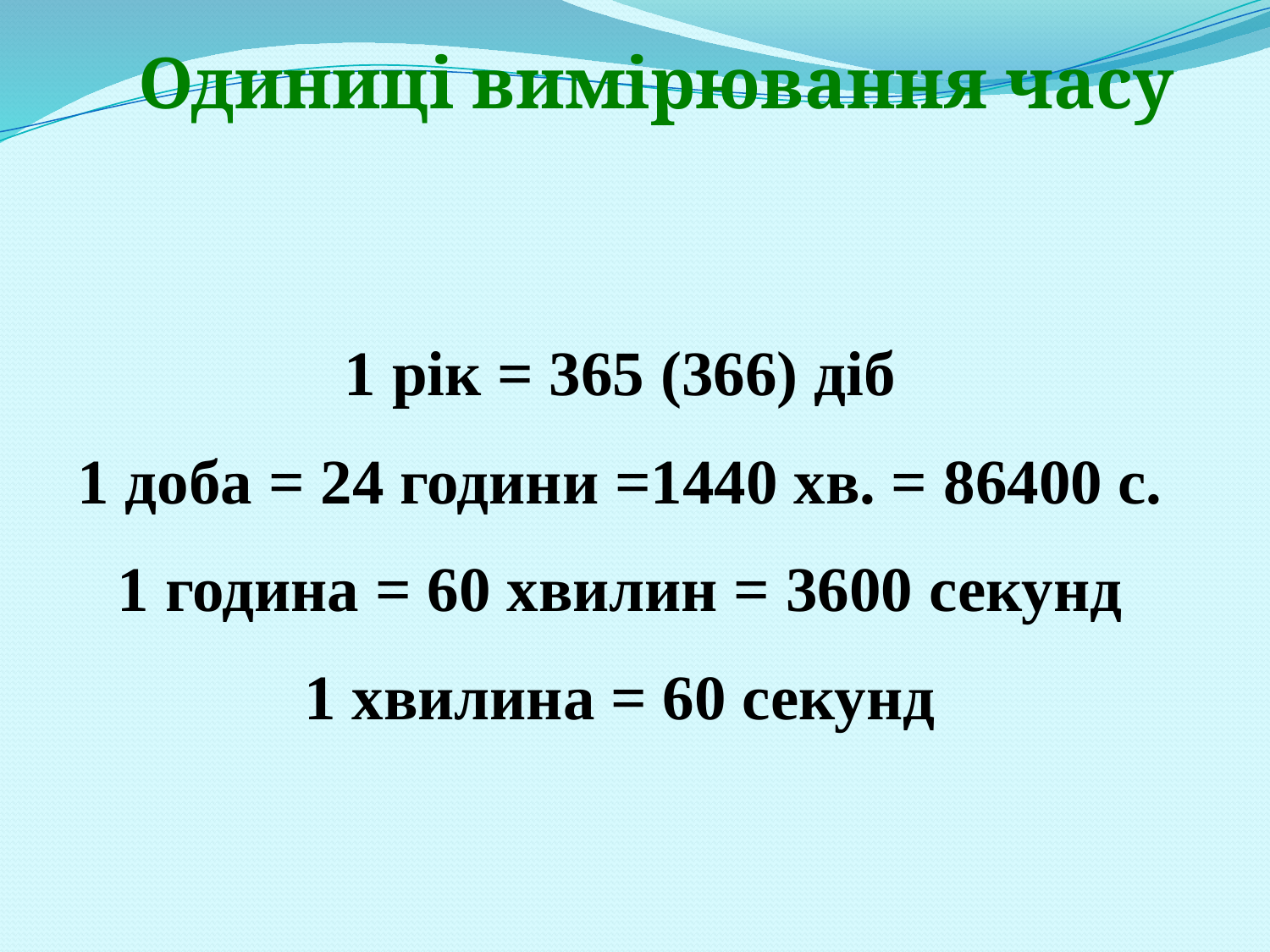

Одиниці вимірювання часу
1 рік = 365 (366) діб
1 доба = 24 години =1440 хв. = 86400 с.
1 година = 60 хвилин = 3600 секунд
1 хвилина = 60 секунд